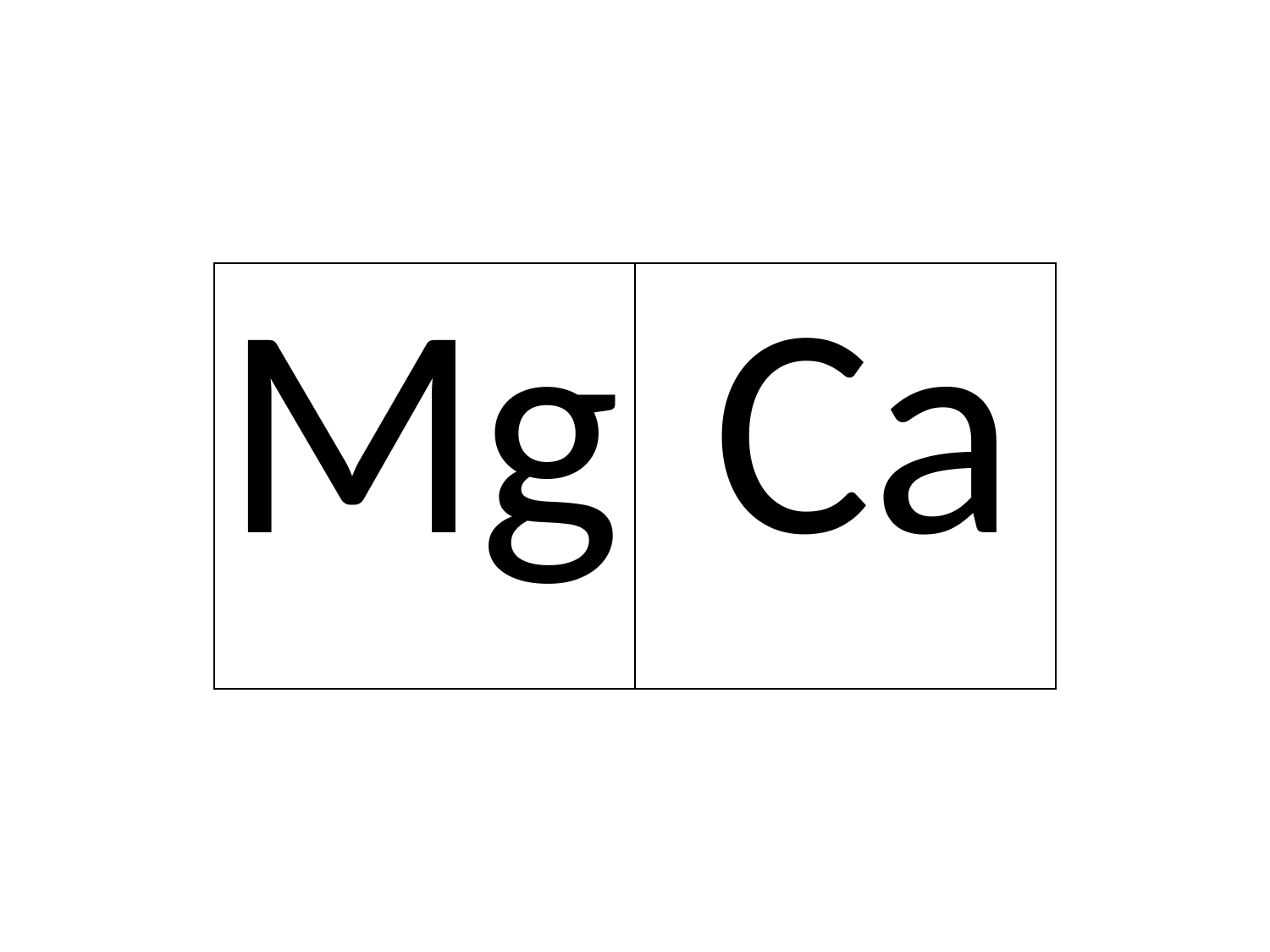

| Mg | Ca |
| --- | --- |